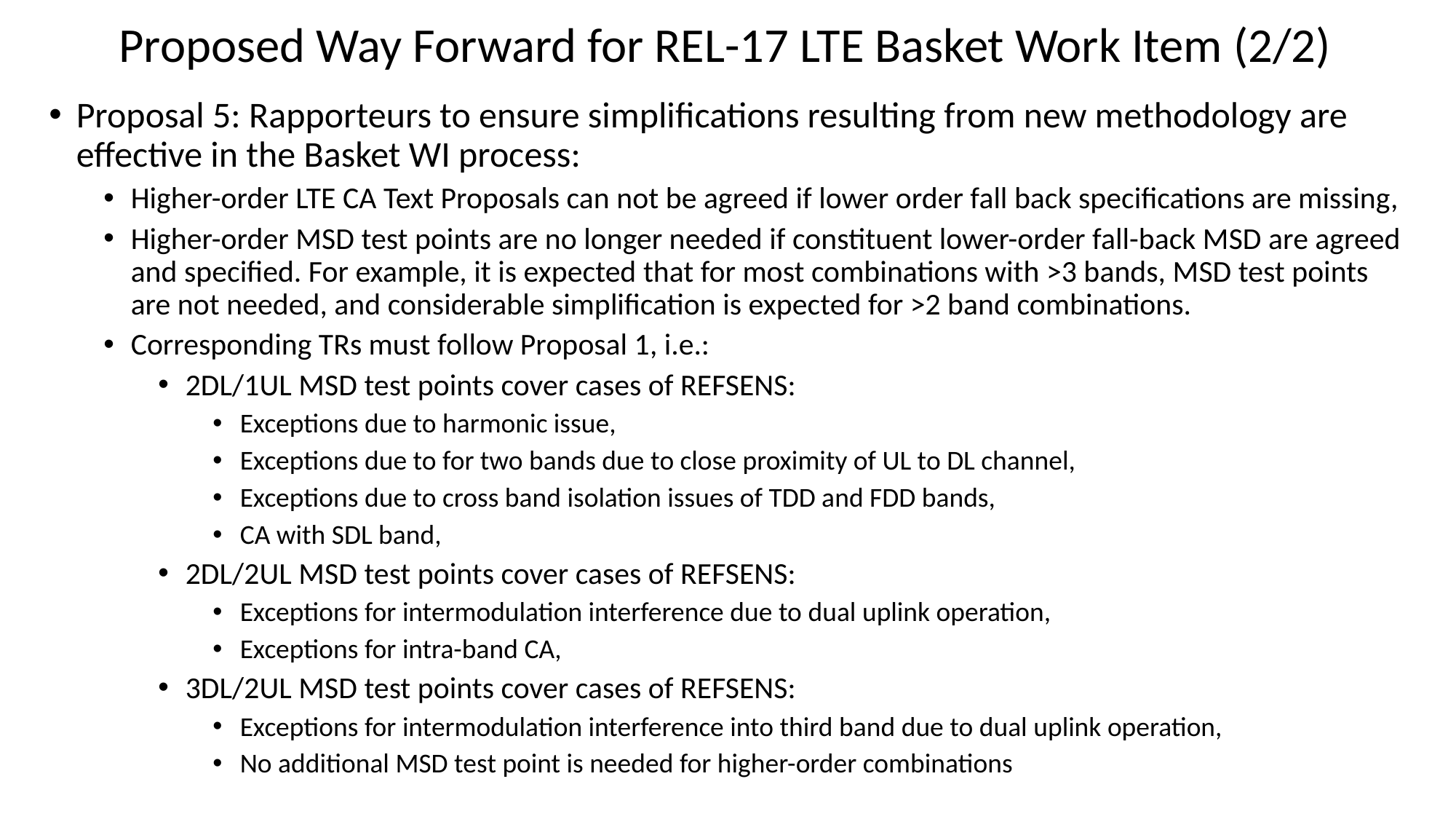

# Proposed Way Forward for REL-17 LTE Basket Work Item (2/2)
Proposal 5: Rapporteurs to ensure simplifications resulting from new methodology are effective in the Basket WI process:
Higher-order LTE CA Text Proposals can not be agreed if lower order fall back specifications are missing,
Higher-order MSD test points are no longer needed if constituent lower-order fall-back MSD are agreed and specified. For example, it is expected that for most combinations with >3 bands, MSD test points are not needed, and considerable simplification is expected for >2 band combinations.
Corresponding TRs must follow Proposal 1, i.e.:
2DL/1UL MSD test points cover cases of REFSENS:
Exceptions due to harmonic issue,
Exceptions due to for two bands due to close proximity of UL to DL channel,
Exceptions due to cross band isolation issues of TDD and FDD bands,
CA with SDL band,
2DL/2UL MSD test points cover cases of REFSENS:
Exceptions for intermodulation interference due to dual uplink operation,
Exceptions for intra-band CA,
3DL/2UL MSD test points cover cases of REFSENS:
Exceptions for intermodulation interference into third band due to dual uplink operation,
No additional MSD test point is needed for higher-order combinations